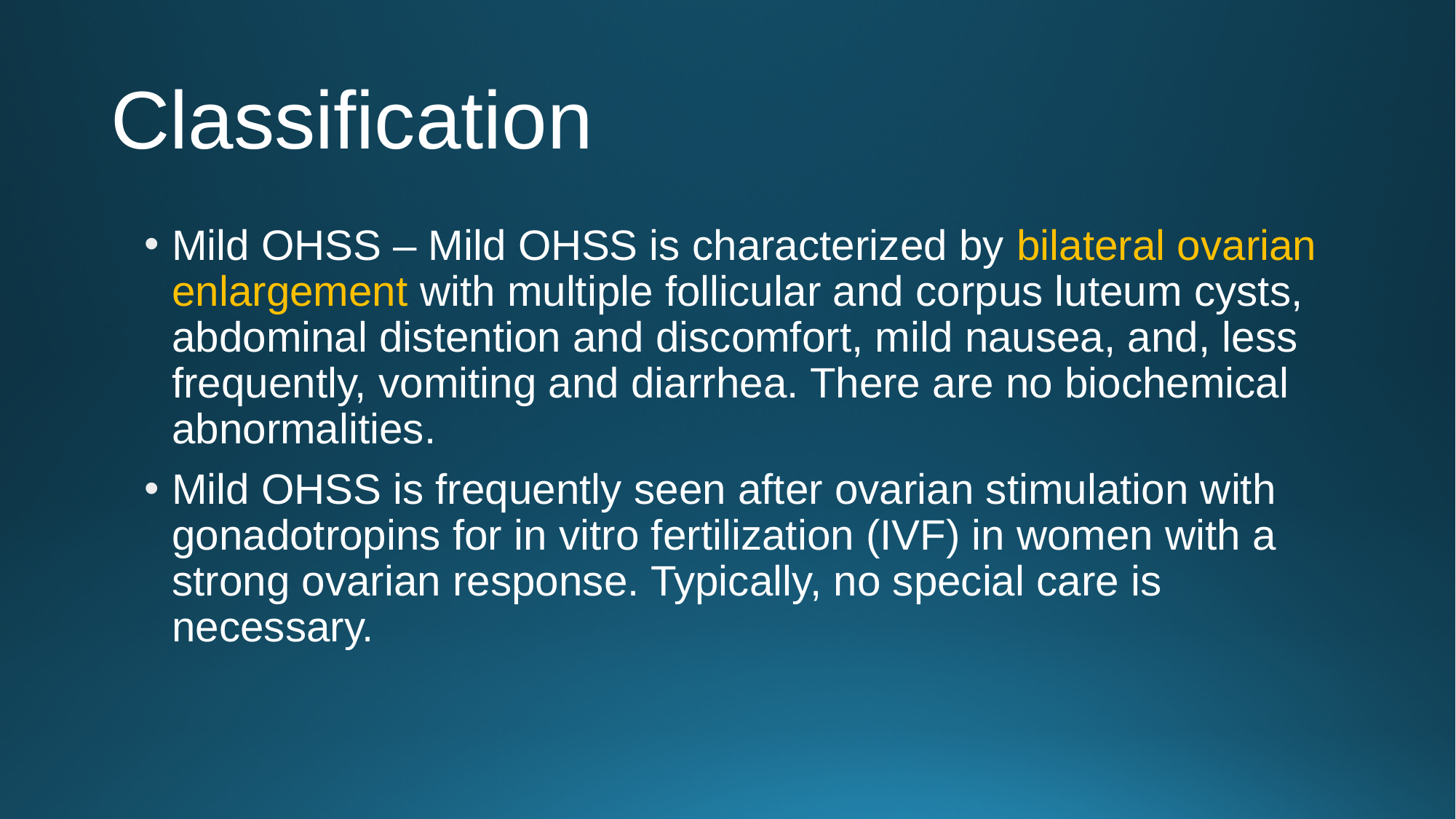

# Classification
Mild OHSS – Mild OHSS is characterized by bilateral ovarian enlargement with multiple follicular and corpus luteum cysts, abdominal distention and discomfort, mild nausea, and, less frequently, vomiting and diarrhea. There are no biochemical abnormalities.
Mild OHSS is frequently seen after ovarian stimulation with gonadotropins for in vitro fertilization (IVF) in women with a strong ovarian response. Typically, no special care is necessary.